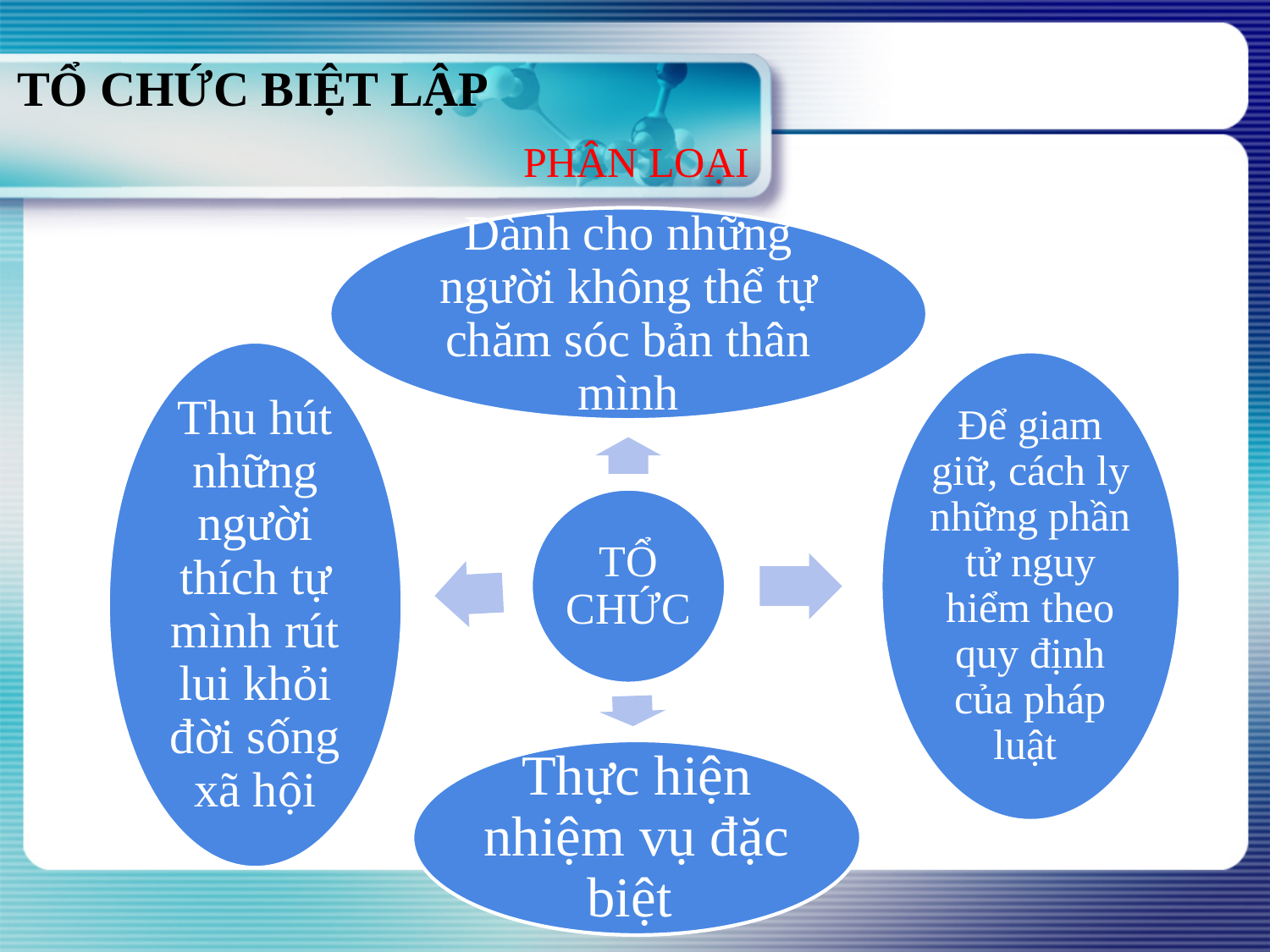

# TỔ CHỨC BIỆT LẬP
PHÂN LOẠI
TỔ CHỨC

Dành cho những người không thể tự chăm sóc bản thân mình

Để giam giữ, cách ly những phần tử nguy hiểm theo quy định của pháp luật

Thực hiện nhiệm vụ đặc biệt

Thu hút những người thích tự mình rút lui khỏi đời sống xã hội